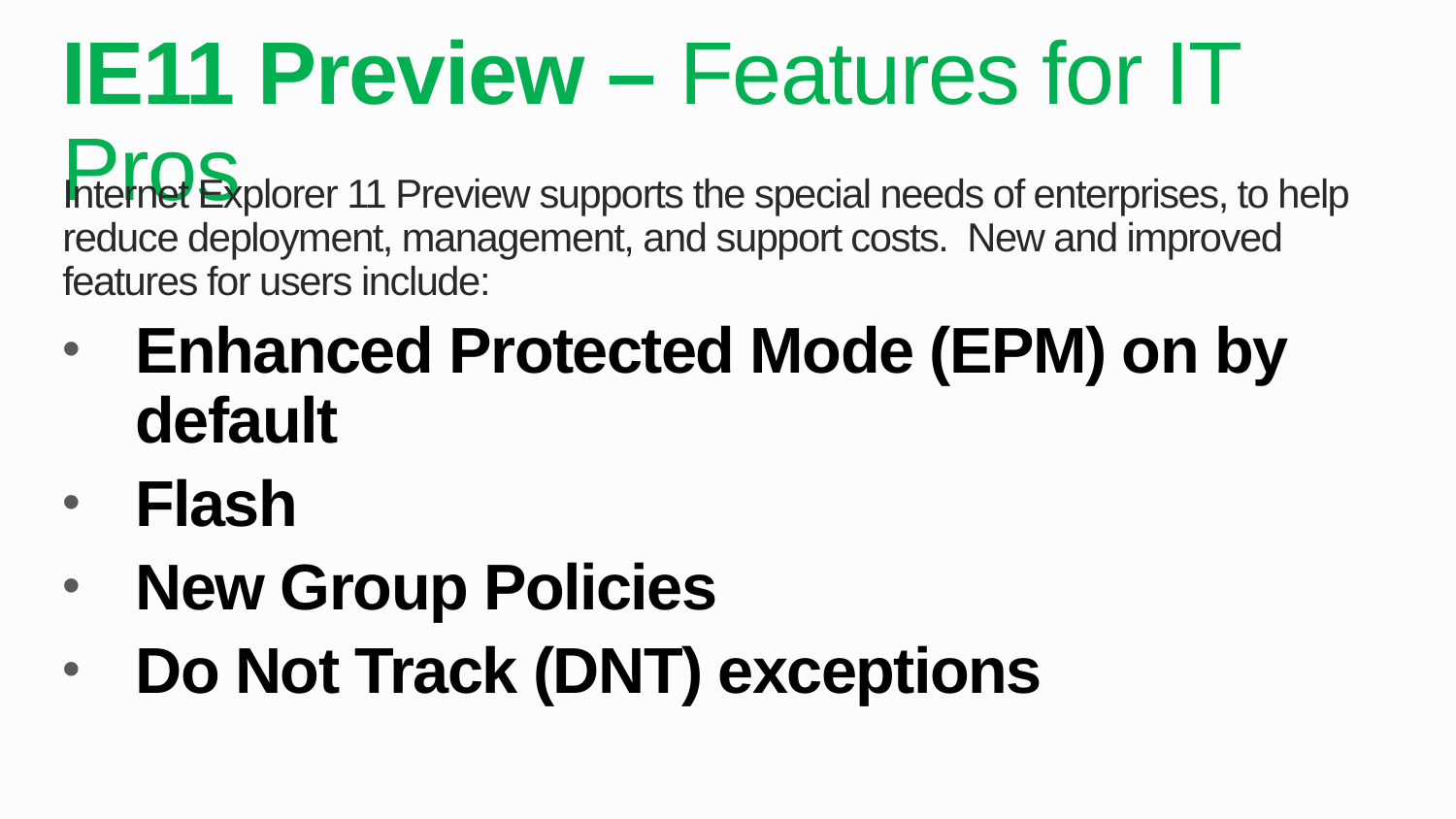

# IE11 Preview – Features for IT Pros

Internet Explorer 11 Preview supports the special needs of enterprises, to help reduce deployment, management, and support costs.  New and improved features for users include:
Enhanced Protected Mode (EPM) on by default
Flash
New Group Policies
Do Not Track (DNT) exceptions